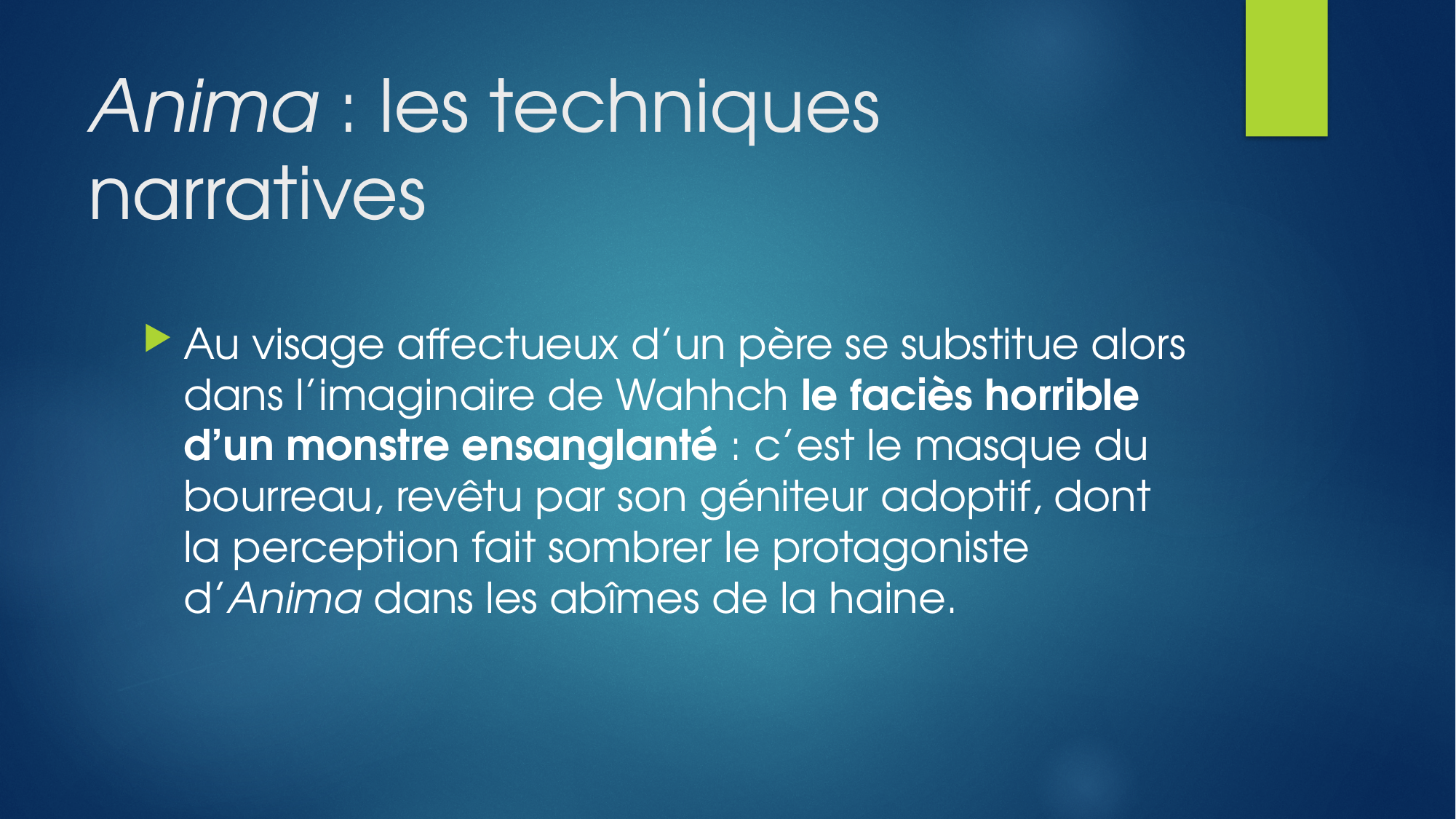

# Anima : les techniques narratives

Au visage affectueux d’un père se substitue alors dans l’imaginaire de Wahhch le faciès horrible d’un monstre ensanglanté : c’est le masque du bourreau, revêtu par son géniteur adoptif, dont la perception fait sombrer le protagoniste d’Anima dans les abîmes de la haine.